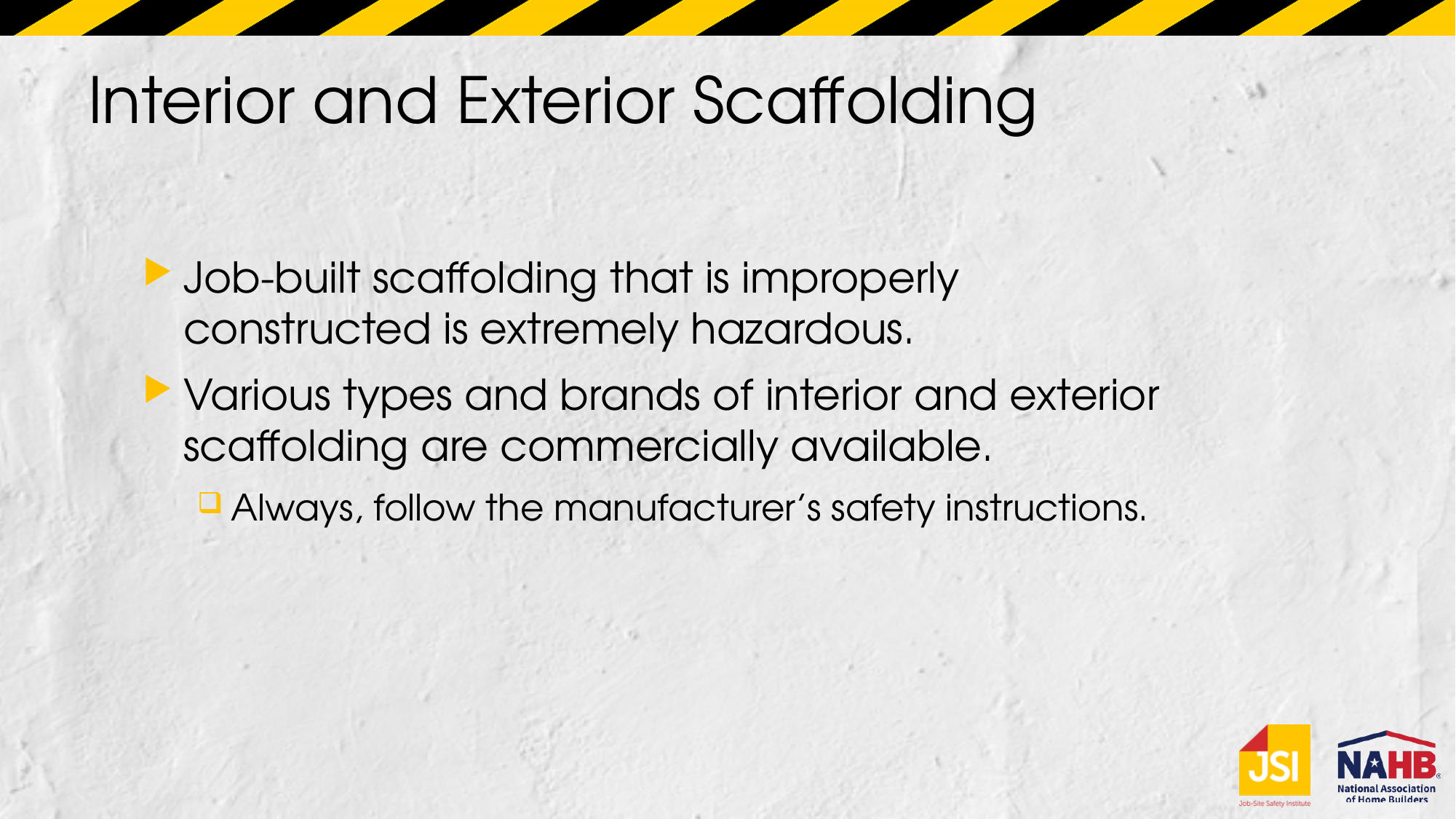

# Interior and Exterior Scaffolding
Job-built scaffolding that is improperly constructed is extremely hazardous.
Various types and brands of interior and exterior scaffolding are commercially available.
Always, follow the manufacturer’s safety instructions.